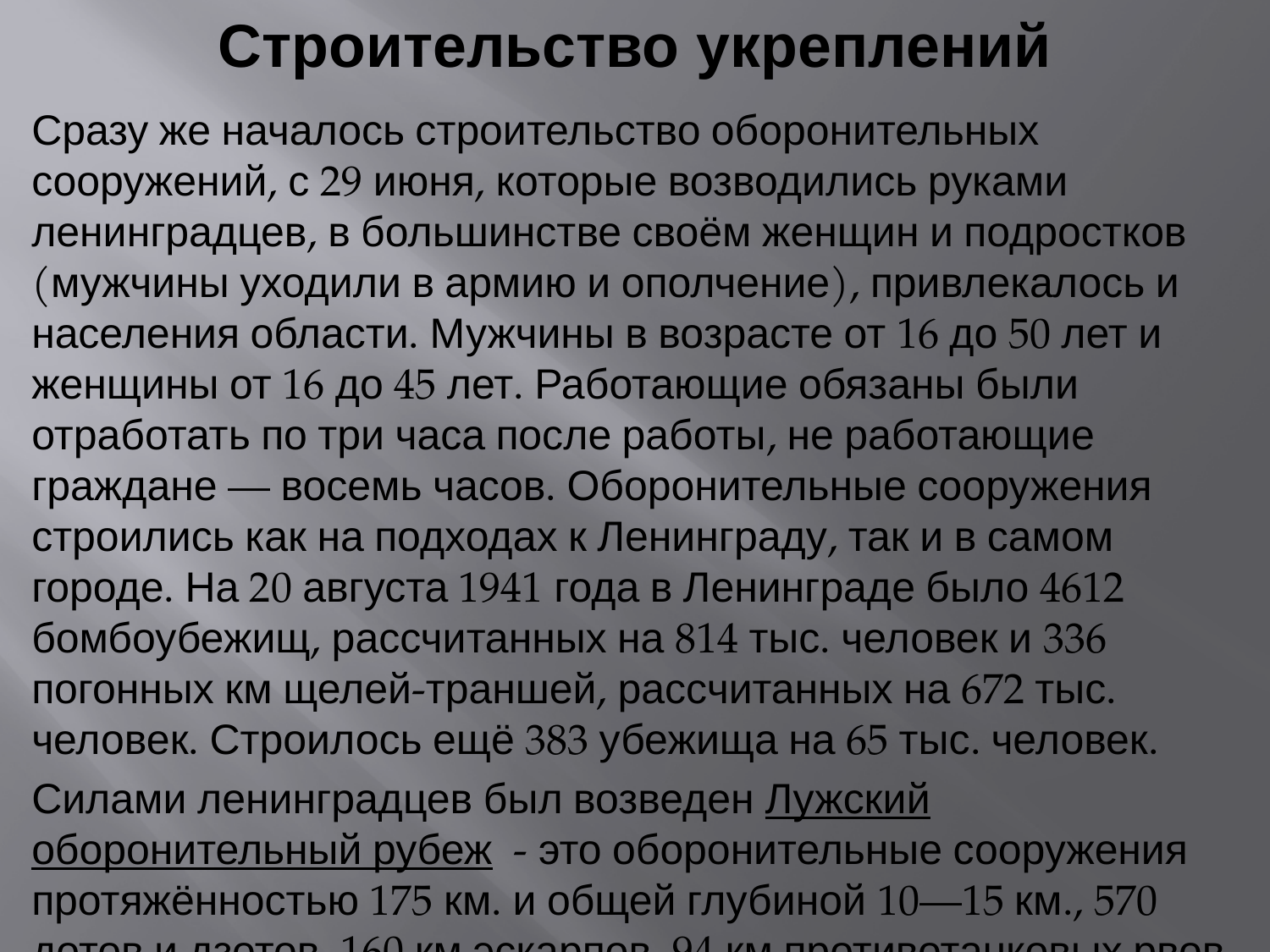

# Строительство укреплений
Сразу же началось строительство оборонительных сооружений, с 29 июня, которые возводились руками ленинградцев, в большинстве своём женщин и подростков (мужчины уходили в армию и ополчение), привлекалось и населения области. Мужчины в возрасте от 16 до 50 лет и женщины от 16 до 45 лет. Работающие обязаны были отработать по три часа после работы, не работающие граждане — восемь часов. Оборонительные сооружения строились как на подходах к Ленинграду, так и в самом городе. На 20 августа 1941 года в Ленинграде было 4612 бомбоубежищ, рассчитанных на 814 тыс. человек и 336 погонных км щелей-траншей, рассчитанных на 672 тыс. человек. Строилось ещё 383 убежища на 65 тыс. человек.
Силами ленинградцев был возведен Лужский оборонительный рубеж  - это оборонительные сооружения протяжённостью 175 км. и общей глубиной 10—15 км., 570 дотов и дзотов, 160 км эскарпов, 94 км противотанковых рвов.